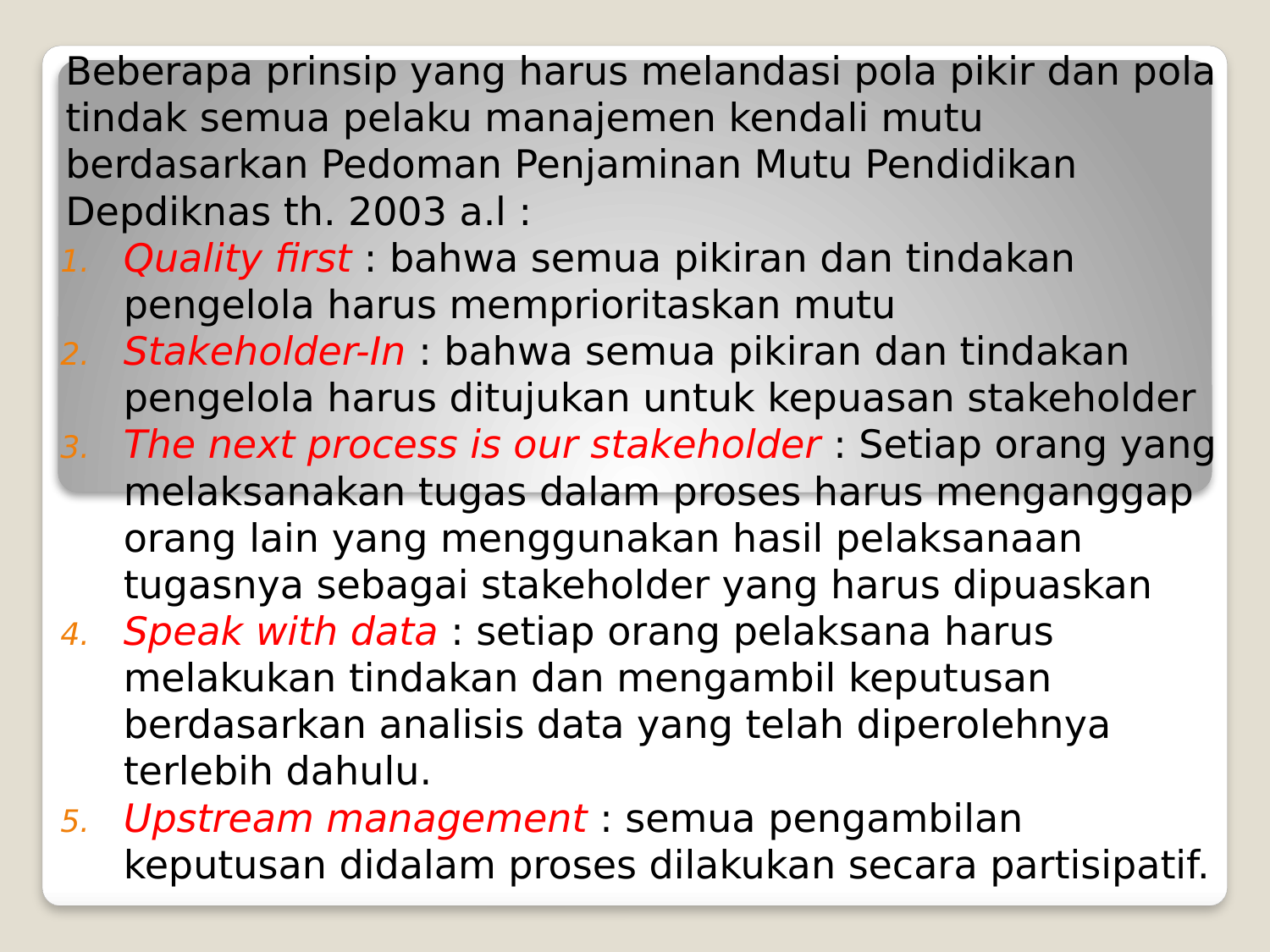

Beberapa prinsip yang harus melandasi pola pikir dan pola tindak semua pelaku manajemen kendali mutu berdasarkan Pedoman Penjaminan Mutu Pendidikan Depdiknas th. 2003 a.l :
Quality first : bahwa semua pikiran dan tindakan pengelola harus memprioritaskan mutu
Stakeholder-In : bahwa semua pikiran dan tindakan pengelola harus ditujukan untuk kepuasan stakeholder
The next process is our stakeholder : Setiap orang yang melaksanakan tugas dalam proses harus menganggap orang lain yang menggunakan hasil pelaksanaan tugasnya sebagai stakeholder yang harus dipuaskan
Speak with data : setiap orang pelaksana harus melakukan tindakan dan mengambil keputusan berdasarkan analisis data yang telah diperolehnya terlebih dahulu.
Upstream management : semua pengambilan keputusan didalam proses dilakukan secara partisipatif.